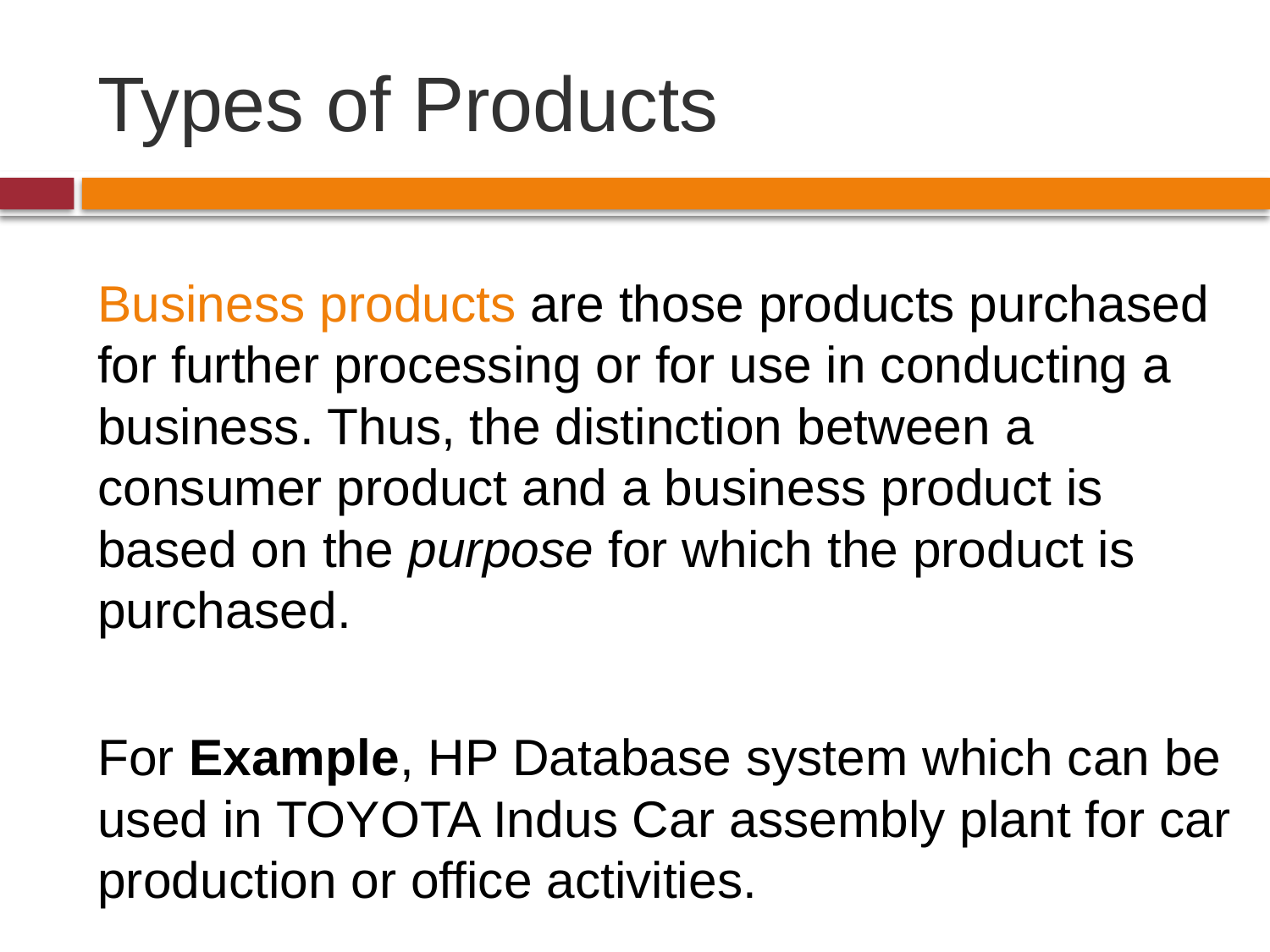

# Types of Products
Business products are those products purchased for further processing or for use in conducting a business. Thus, the distinction between a consumer product and a business product is based on the purpose for which the product is purchased.

For Example, HP Database system which can be used in TOYOTA Indus Car assembly plant for car production or office activities.